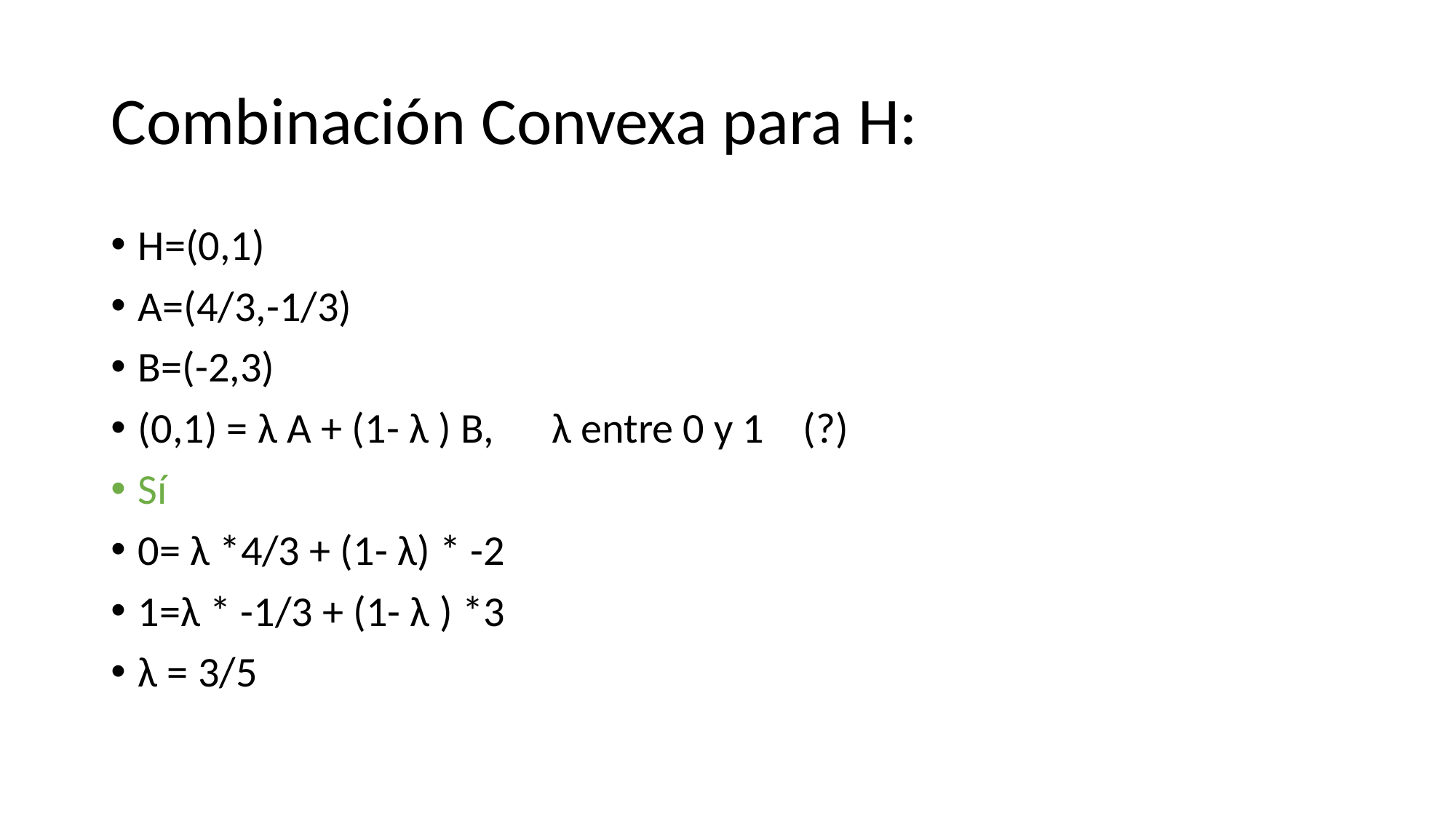

# Combinación Convexa para H:
H=(0,1)
A=(4/3,-1/3)
B=(-2,3)
(0,1) = λ A + (1- λ ) B,      λ entre 0 y 1    (?)
Sí
0= λ *4/3 + (1- λ) * -2
1=λ * -1/3 + (1- λ ) *3
λ = 3/5